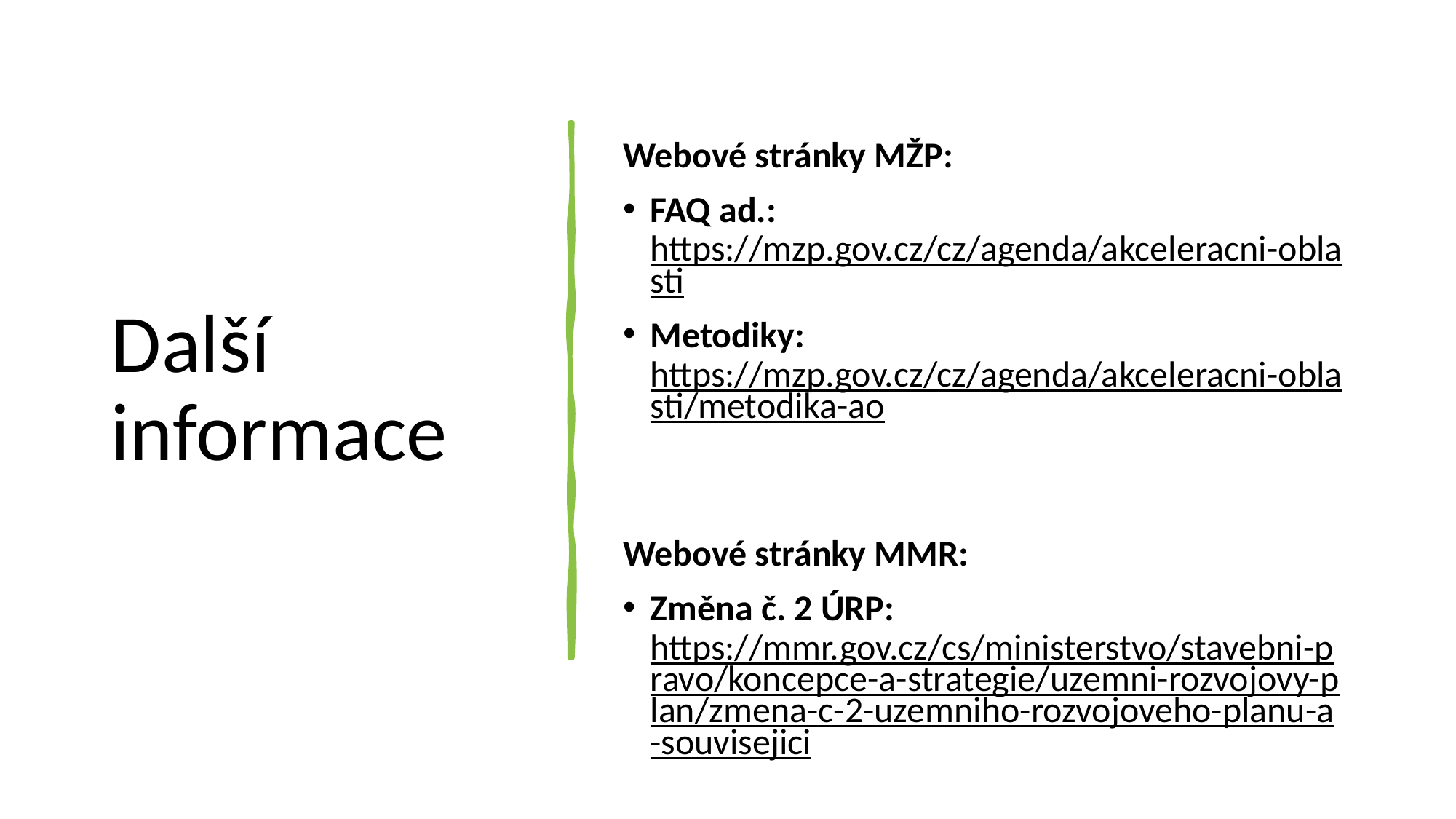

# Další informace
Webové stránky MŽP:
FAQ ad.: https://mzp.gov.cz/cz/agenda/akceleracni-oblasti
Metodiky: https://mzp.gov.cz/cz/agenda/akceleracni-oblasti/metodika-ao

Webové stránky MMR:
Změna č. 2 ÚRP: https://mmr.gov.cz/cs/ministerstvo/stavebni-pravo/koncepce-a-strategie/uzemni-rozvojovy-plan/zmena-c-2-uzemniho-rozvojoveho-planu-a-souvisejici